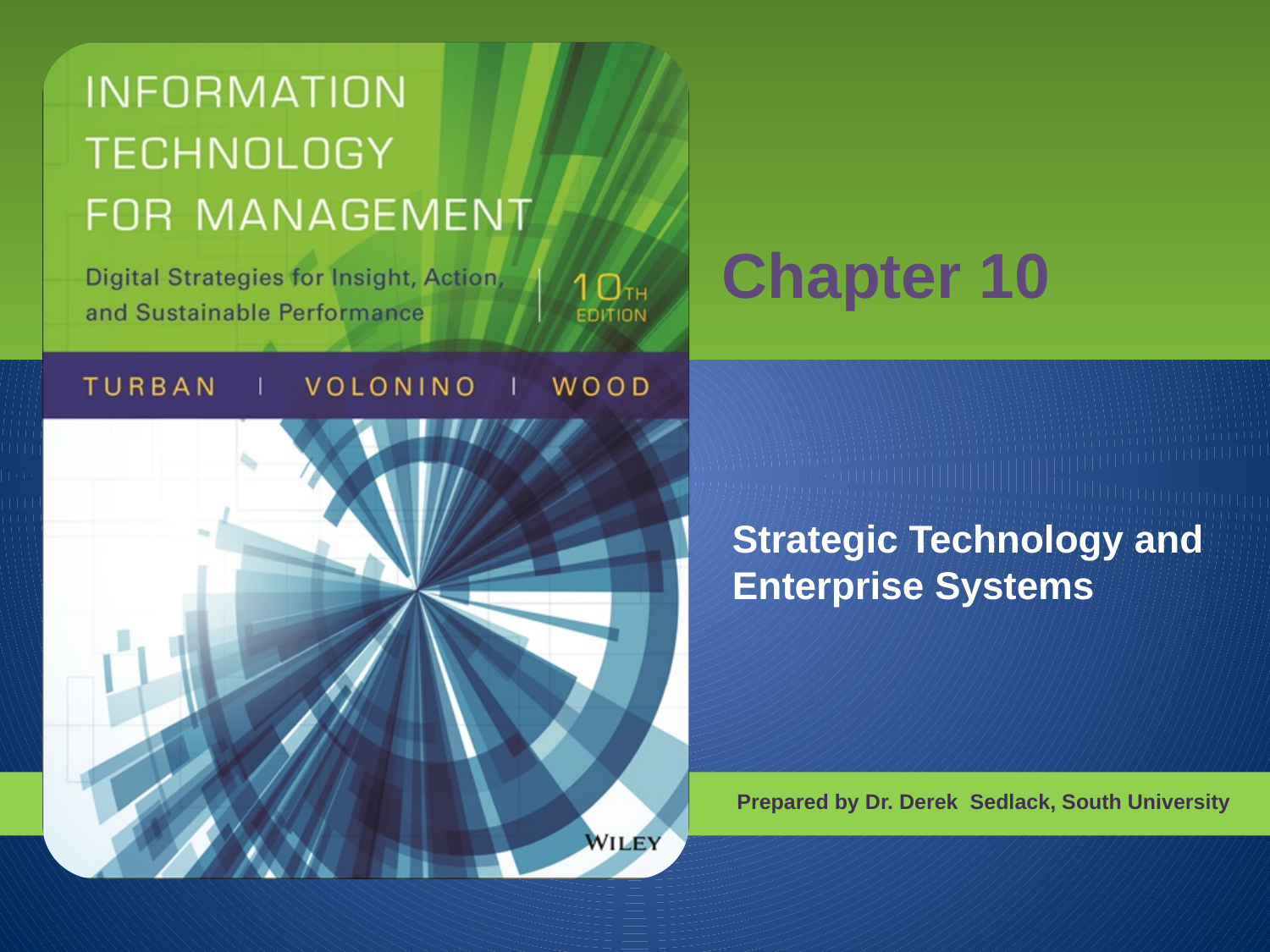

# Chapter 10
Strategic Technology and Enterprise Systems